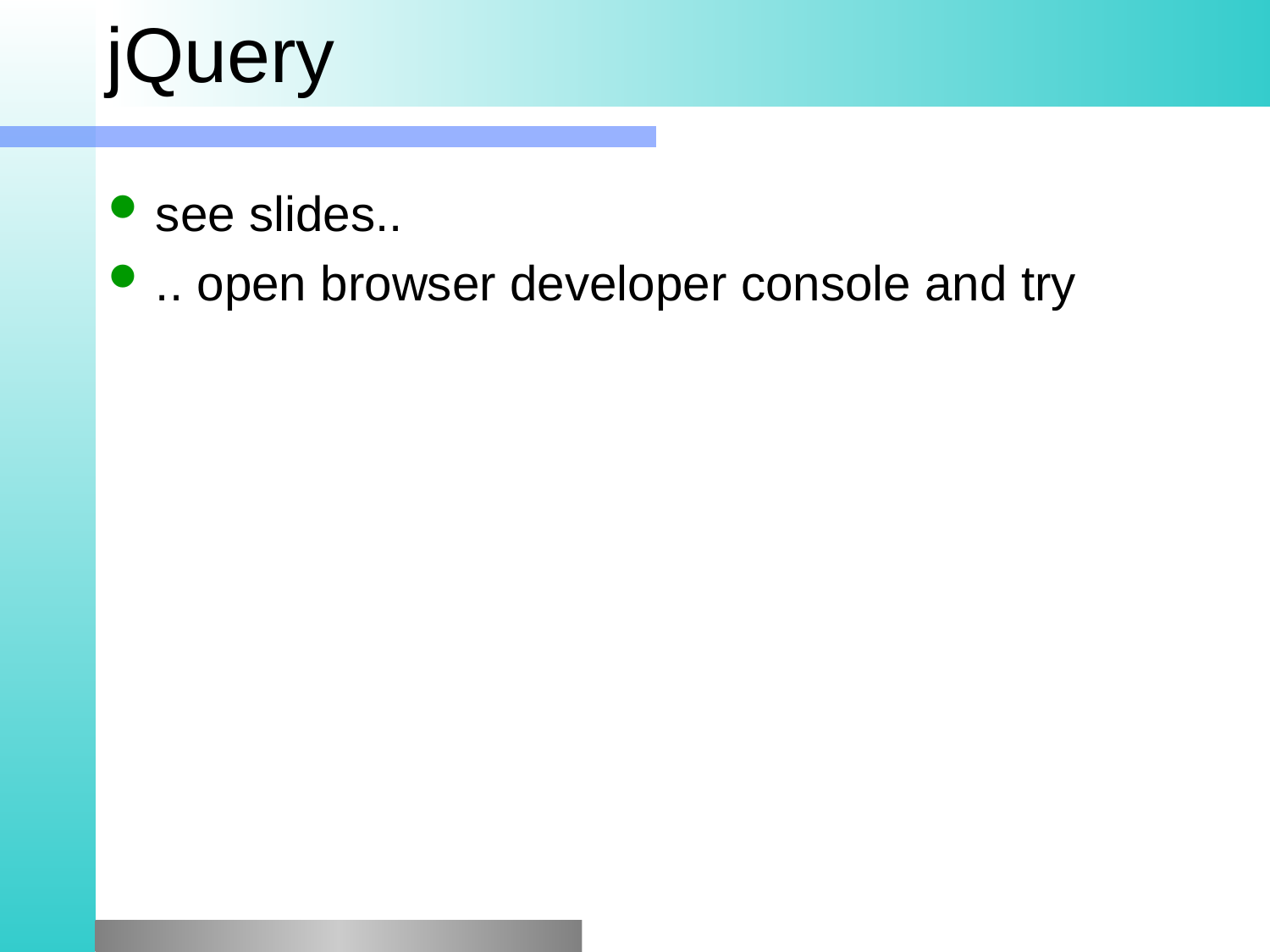

# jQuery
see slides..
.. open browser developer console and try